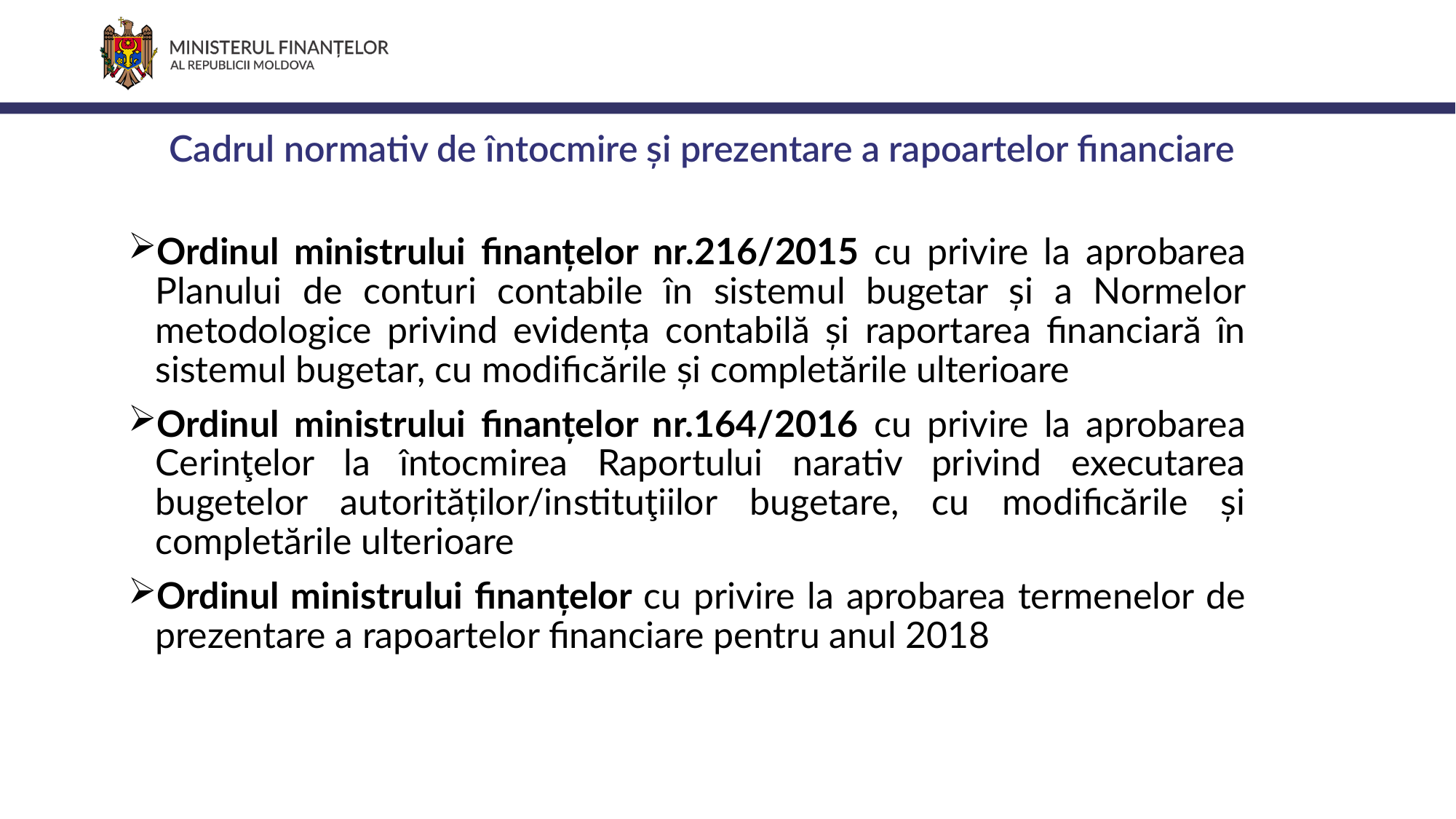

Cadrul normativ de întocmire și prezentare a rapoartelor financiare
Ordinul ministrului finanțelor nr.216/2015 cu privire la aprobarea Planului de conturi contabile în sistemul bugetar și a Normelor metodologice privind evidența contabilă și raportarea financiară în sistemul bugetar, cu modificările și completările ulterioare
Ordinul ministrului finanțelor nr.164/2016 cu privire la aprobarea Cerinţelor la întocmirea Raportului narativ privind executarea bugetelor autorităților/instituţiilor bugetare, cu modificările și completările ulterioare
Ordinul ministrului finanțelor cu privire la aprobarea termenelor de prezentare a rapoartelor financiare pentru anul 2018